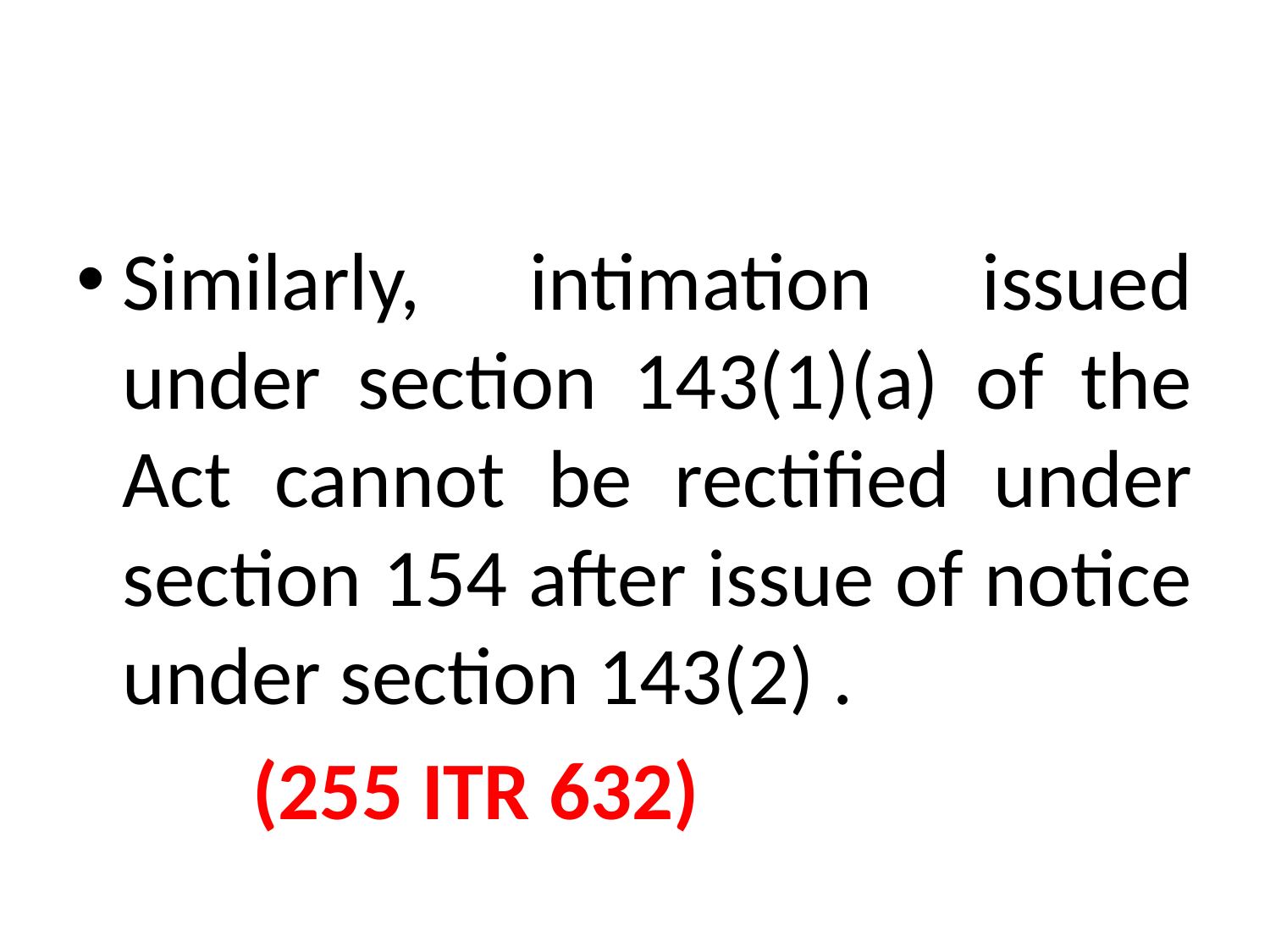

#
Similarly, intimation issued under section 143(1)(a) of the Act cannot be rectified under section 154 after issue of notice under section 143(2) .
					       (255 ITR 632)